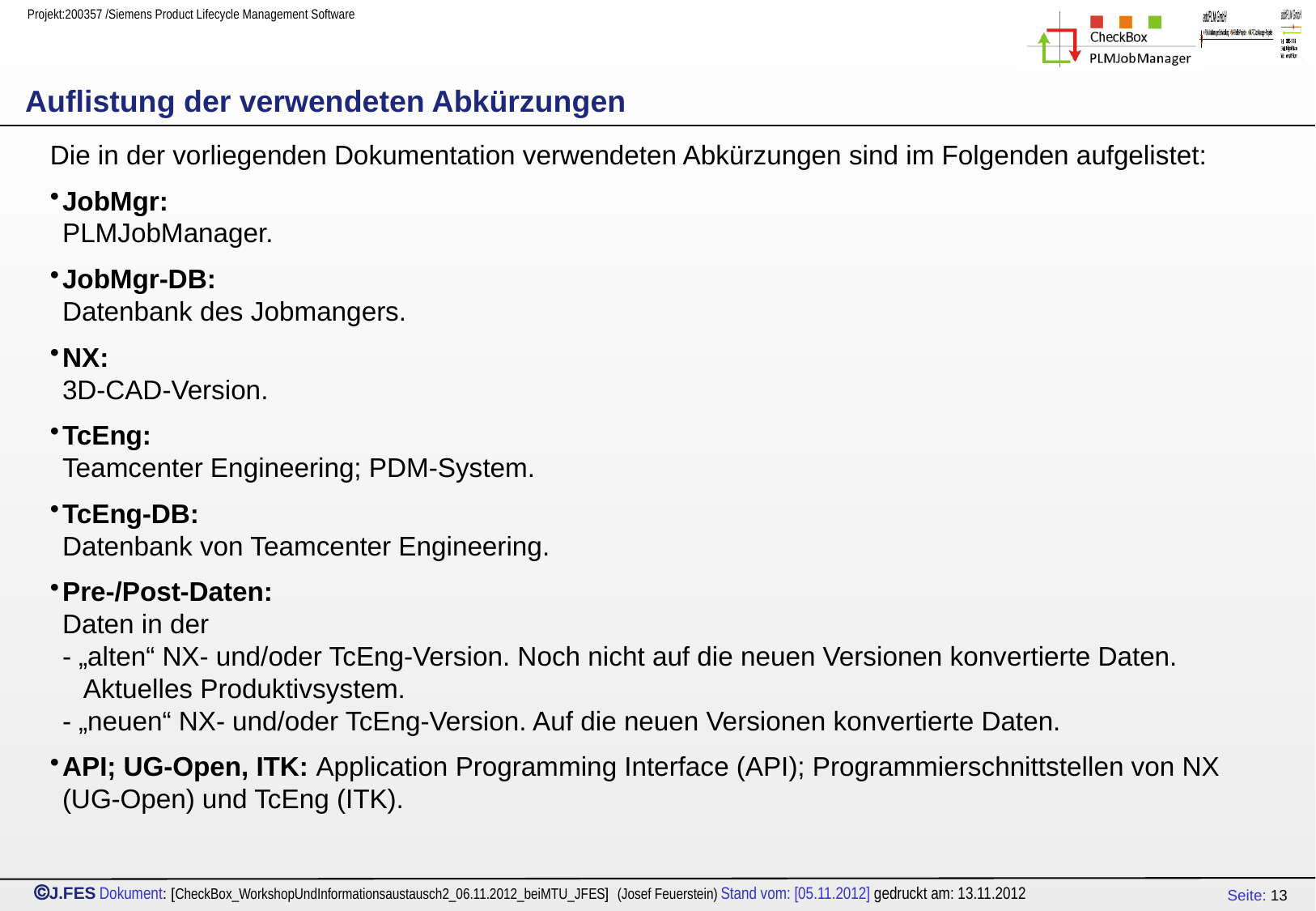

# Auflistung der verwendeten Abkürzungen
Die in der vorliegenden Dokumentation verwendeten Abkürzungen sind im Folgenden aufgelistet:
JobMgr:
PLMJobManager.
JobMgr-DB:
Datenbank des Jobmangers.
NX:
3D-CAD-Version.
TcEng:
Teamcenter Engineering; PDM-System.
TcEng-DB:
Datenbank von Teamcenter Engineering.
Pre-/Post-Daten:
Daten in der
- „alten“ NX- und/oder TcEng-Version. Noch nicht auf die neuen Versionen konvertierte Daten.
   Aktuelles Produktivsystem.
- „neuen“ NX- und/oder TcEng-Version. Auf die neuen Versionen konvertierte Daten.
API; UG-Open, ITK: Application Programming Interface (API); Programmierschnittstellen von NX (UG-Open) und TcEng (ITK).